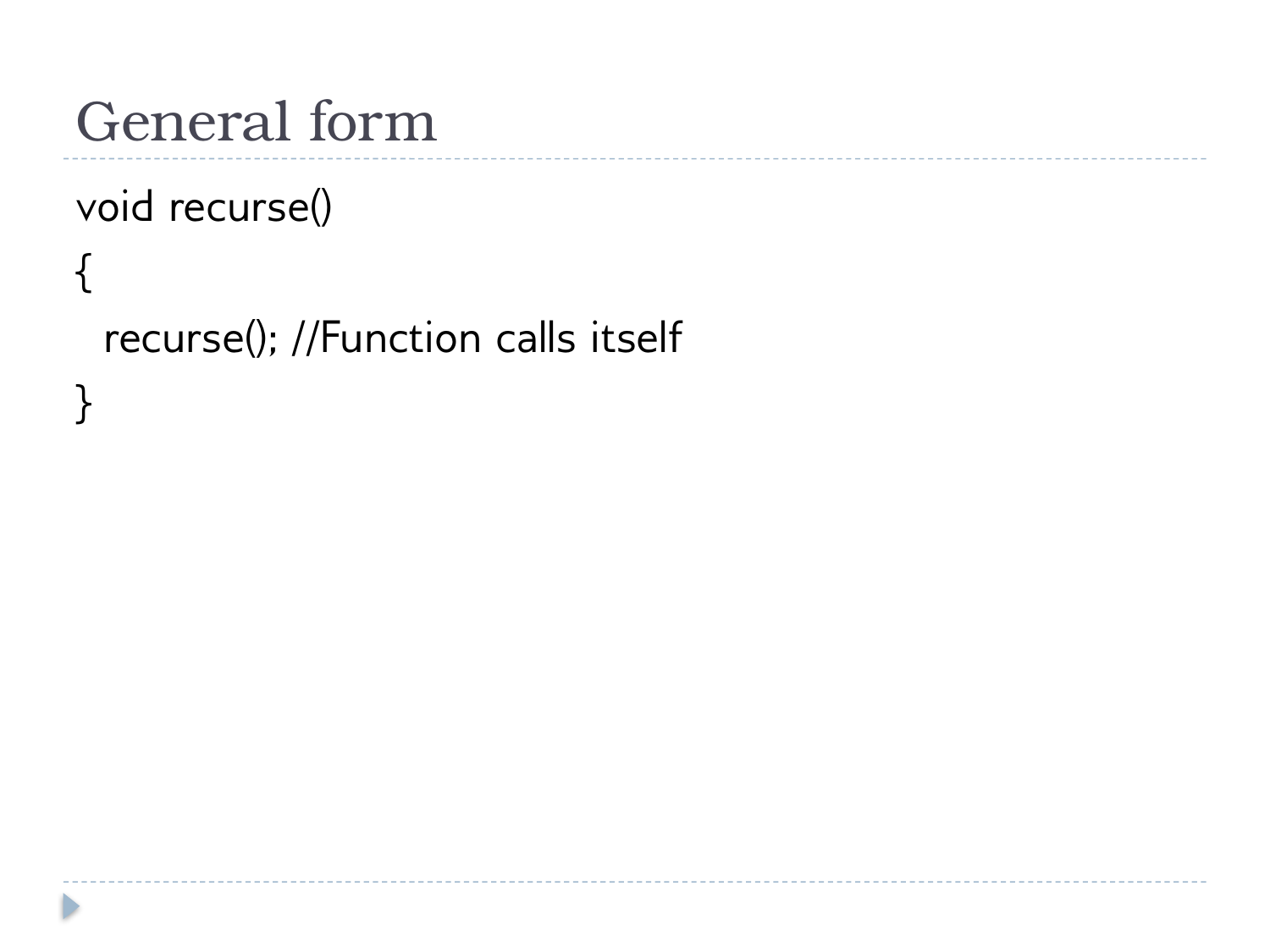

# General form
void recurse()
{
  recurse(); //Function calls itself
}